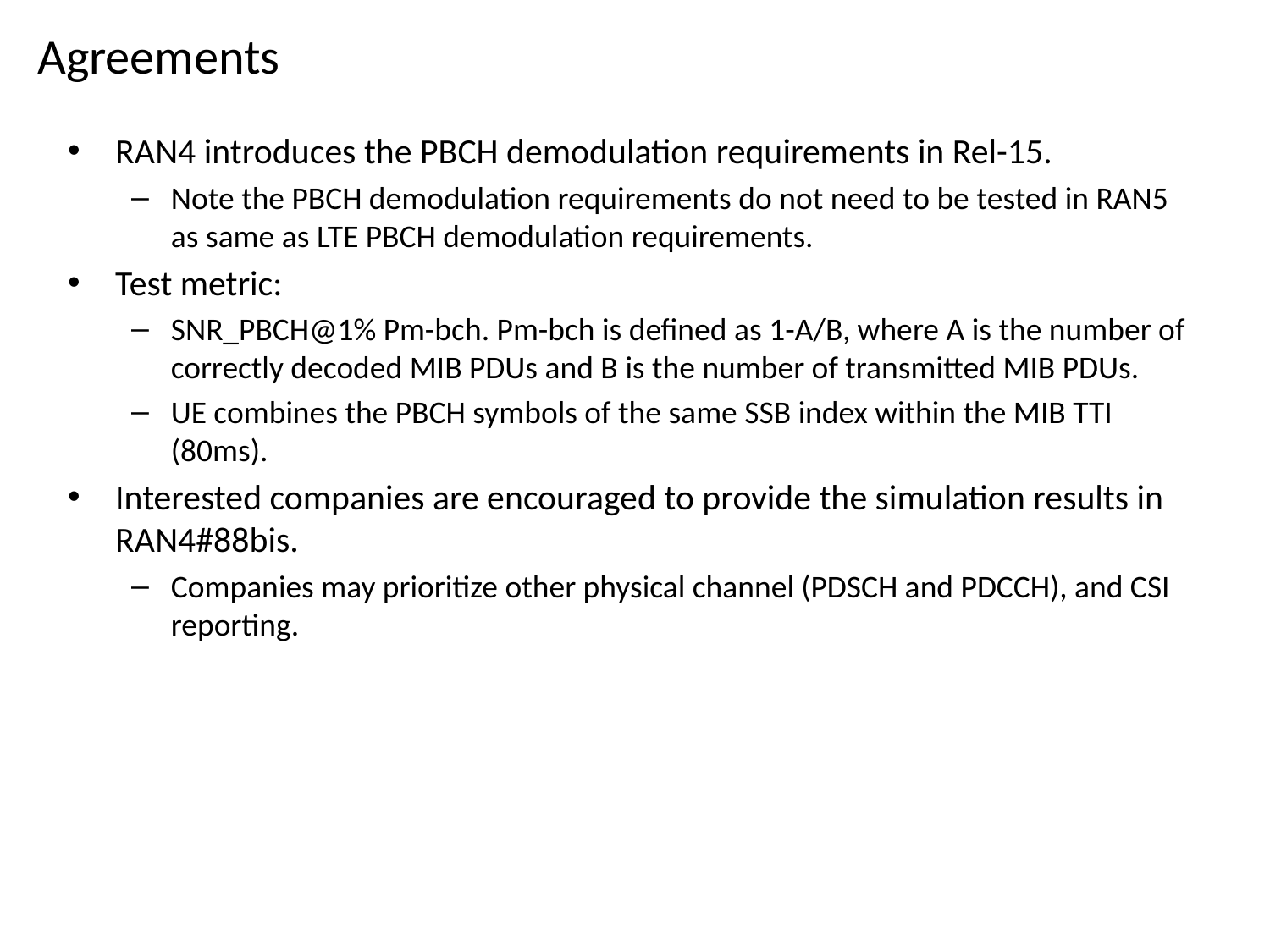

# Agreements
RAN4 introduces the PBCH demodulation requirements in Rel-15.
Note the PBCH demodulation requirements do not need to be tested in RAN5 as same as LTE PBCH demodulation requirements.
Test metric:
SNR_PBCH@1% Pm-bch. Pm-bch is defined as 1-A/B, where A is the number of correctly decoded MIB PDUs and B is the number of transmitted MIB PDUs.
UE combines the PBCH symbols of the same SSB index within the MIB TTI (80ms).
Interested companies are encouraged to provide the simulation results in RAN4#88bis.
Companies may prioritize other physical channel (PDSCH and PDCCH), and CSI reporting.